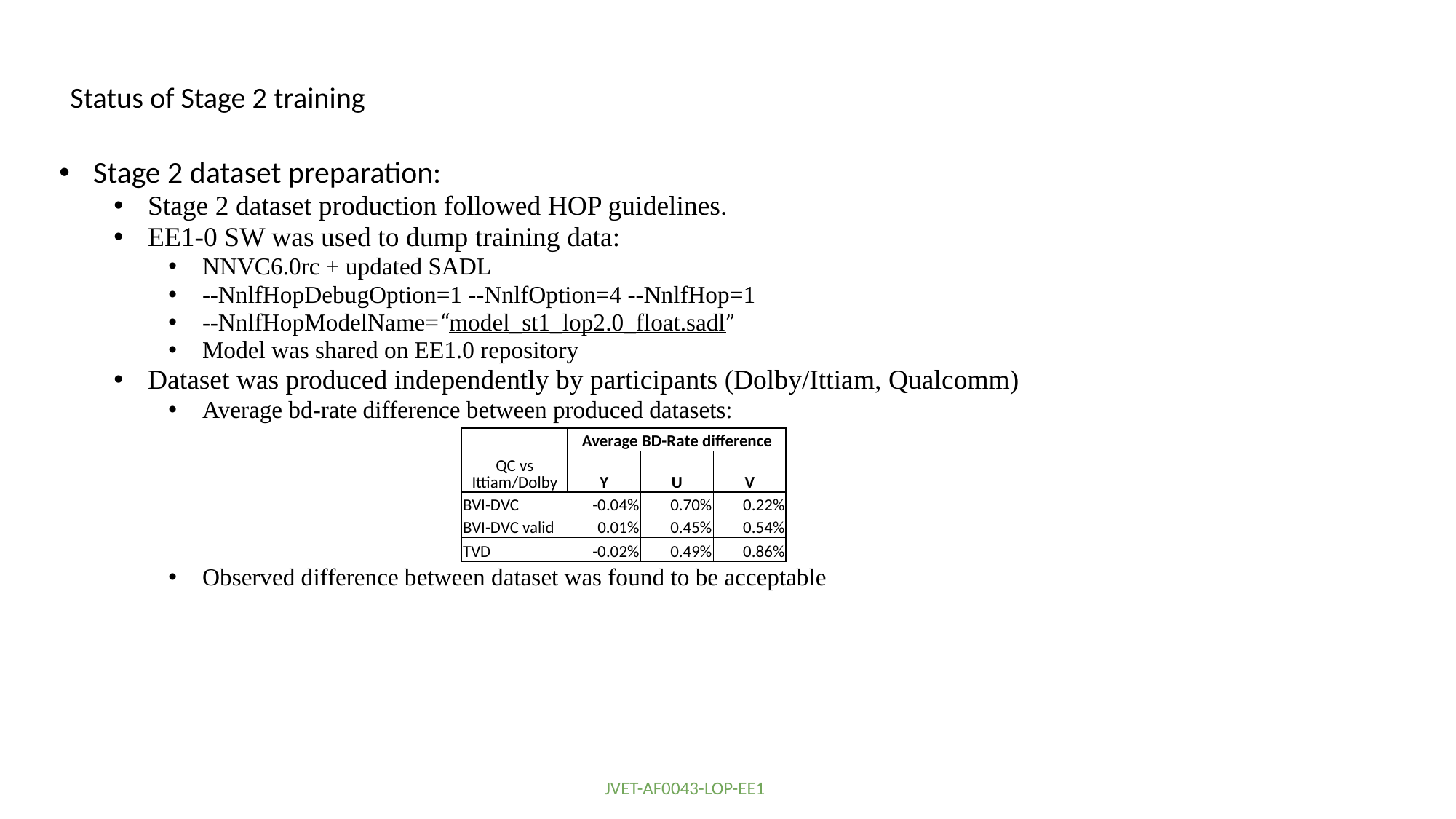

# Status of Stage 2 training
Stage 2 dataset preparation:
Stage 2 dataset production followed HOP guidelines.
EE1-0 SW was used to dump training data:
NNVC6.0rc + updated SADL
--NnlfHopDebugOption=1 --NnlfOption=4 --NnlfHop=1
--NnlfHopModelName=“model_st1_lop2.0_float.sadl”
Model was shared on EE1.0 repository
Dataset was produced independently by participants (Dolby/Ittiam, Qualcomm)
Average bd-rate difference between produced datasets:

Observed difference between dataset was found to be acceptable

| QC vs Ittiam/Dolby | Average BD-Rate difference |  |  |
| --- | --- | --- | --- |
|  | Y | U | V |
| BVI-DVC | -0.04% | 0.70% | 0.22% |
| BVI-DVC valid | 0.01% | 0.45% | 0.54% |
| TVD | -0.02% | 0.49% | 0.86% |
JVET-AF0043-LOP-EE1